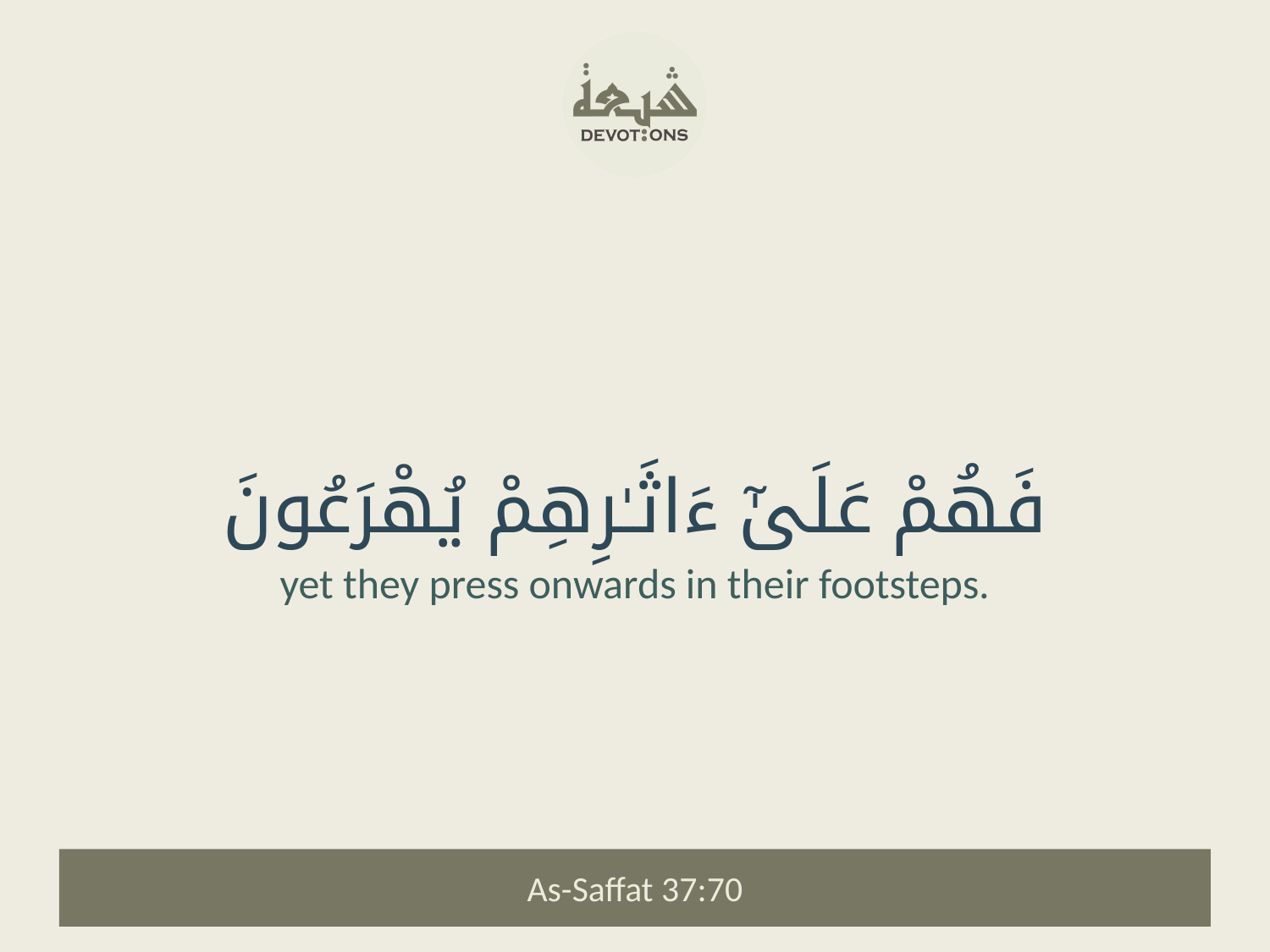

فَهُمْ عَلَىٰٓ ءَاثَـٰرِهِمْ يُهْرَعُونَ
yet they press onwards in their footsteps.
As-Saffat 37:70